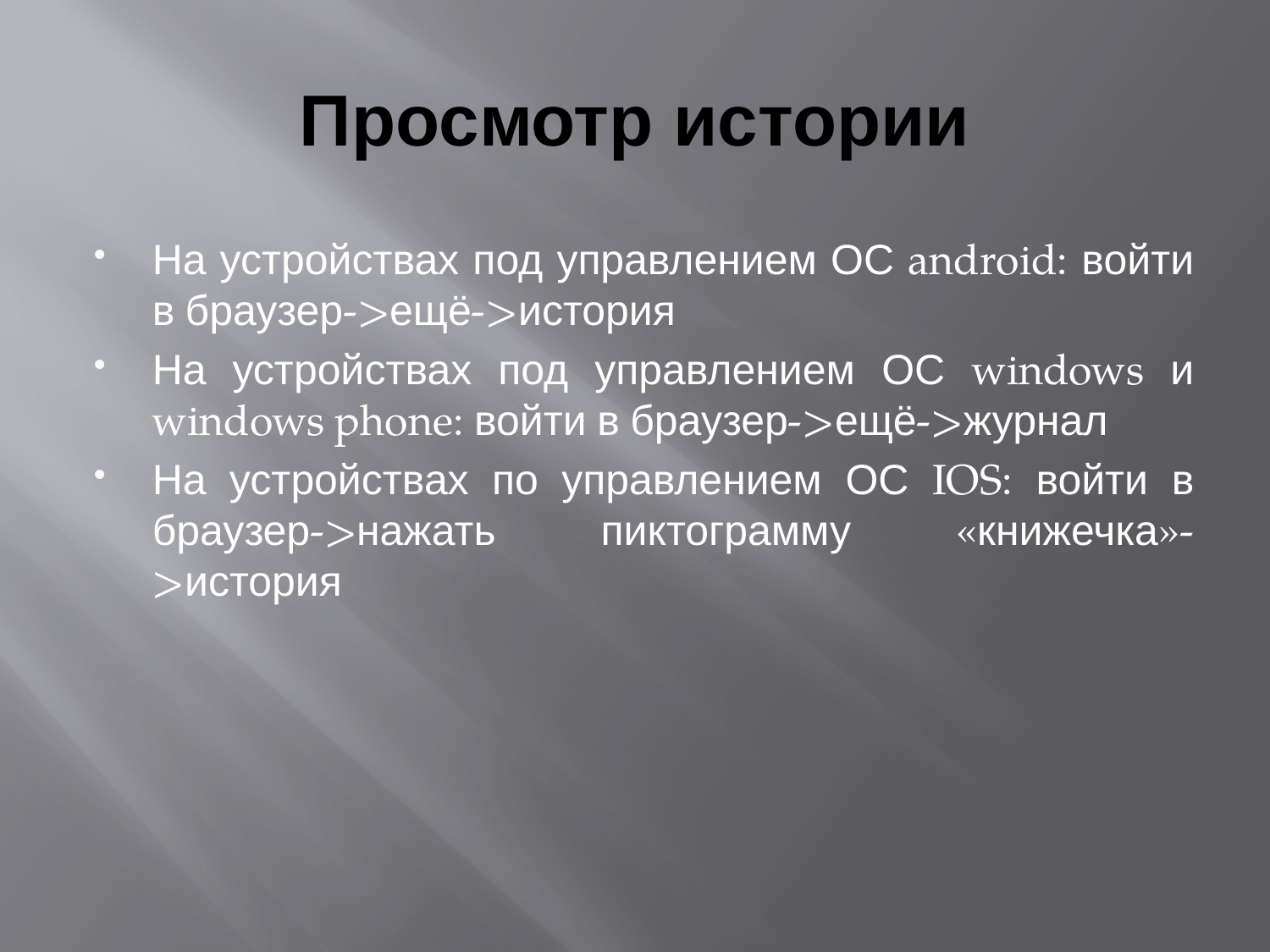

# Просмотр истории
На устройствах под управлением ОС android: войти в браузер->ещё->история
На устройствах под управлением ОС windows и windows phone: войти в браузер->ещё->журнал
На устройствах по управлением ОС IOS: войти в браузер->нажать пиктограмму «книжечка»->история